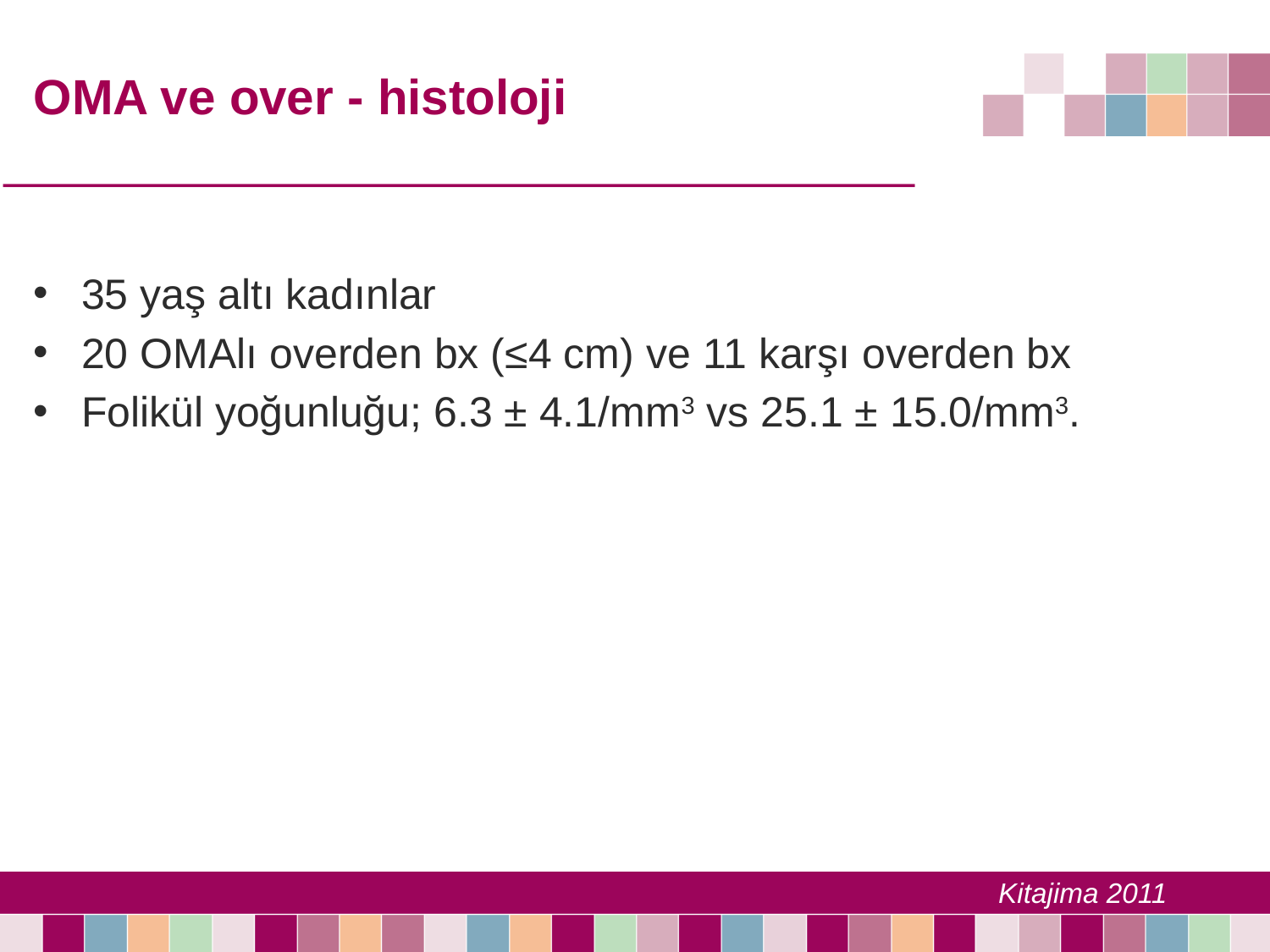

OMA ve over - histoloji

35 yaş altı kadınlar
20 OMAlı overden bx (≤4 cm) ve 11 karşı overden bx
Folikül yoğunluğu; 6.3 ± 4.1/mm3 vs 25.1 ± 15.0/mm3.
Kitajima 2011